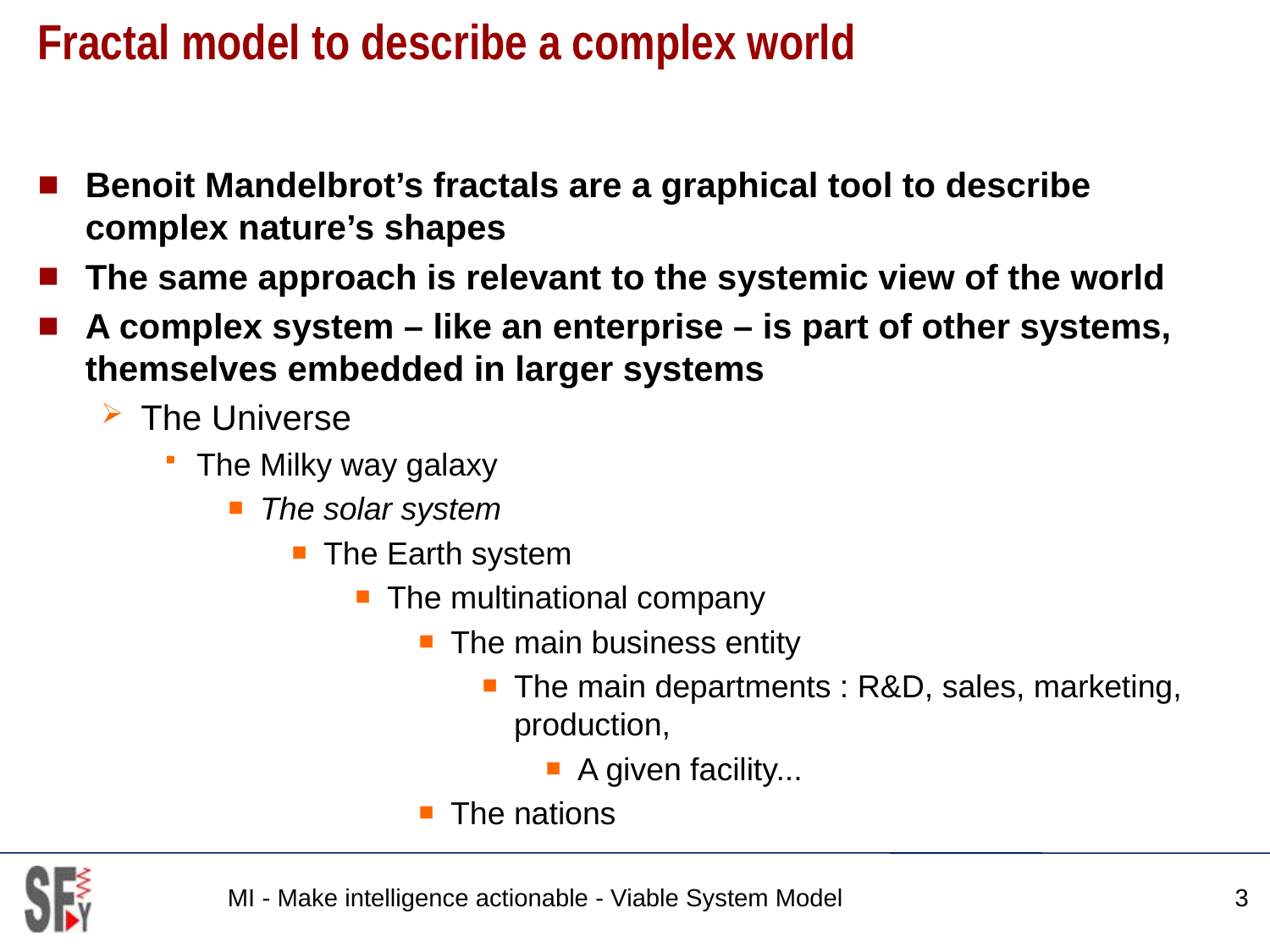

# Fractal model to describe a complex world
Benoit Mandelbrot’s fractals are a graphical tool to describe complex nature’s shapes
The same approach is relevant to the systemic view of the world
A complex system – like an enterprise – is part of other systems, themselves embedded in larger systems
The Universe
The Milky way galaxy
The solar system
The Earth system
The multinational company
The main business entity
The main departments : R&D, sales, marketing, production,
A given facility...
The nations
MI - Make intelligence actionable - Viable System Model
3